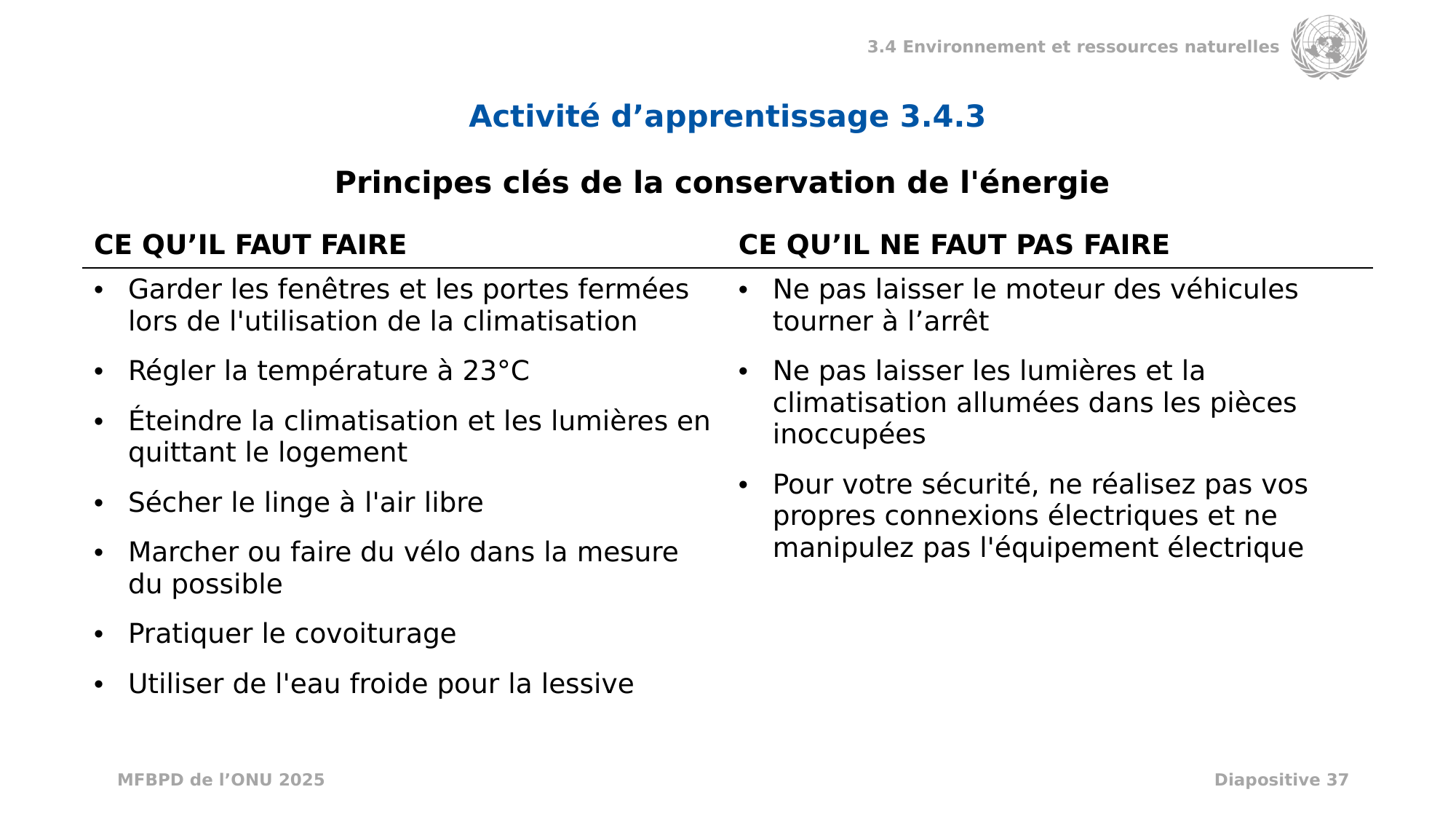

Activité d’apprentissage 3.4.3
Principes clés de la conservation de l'énergie
| CE QU’IL FAUT FAIRE | CE QU’IL NE FAUT PAS FAIRE |
| --- | --- |
| Garder les fenêtres et les portes fermées lors de l'utilisation de la climatisation Régler la température à 23°C Éteindre la climatisation et les lumières en quittant le logement Sécher le linge à l'air libre Marcher ou faire du vélo dans la mesure du possible Pratiquer le covoiturage Utiliser de l'eau froide pour la lessive | Ne pas laisser le moteur des véhicules tourner à l’arrêt Ne pas laisser les lumières et la climatisation allumées dans les pièces inoccupées Pour votre sécurité, ne réalisez pas vos propres connexions électriques et ne manipulez pas l'équipement électrique |